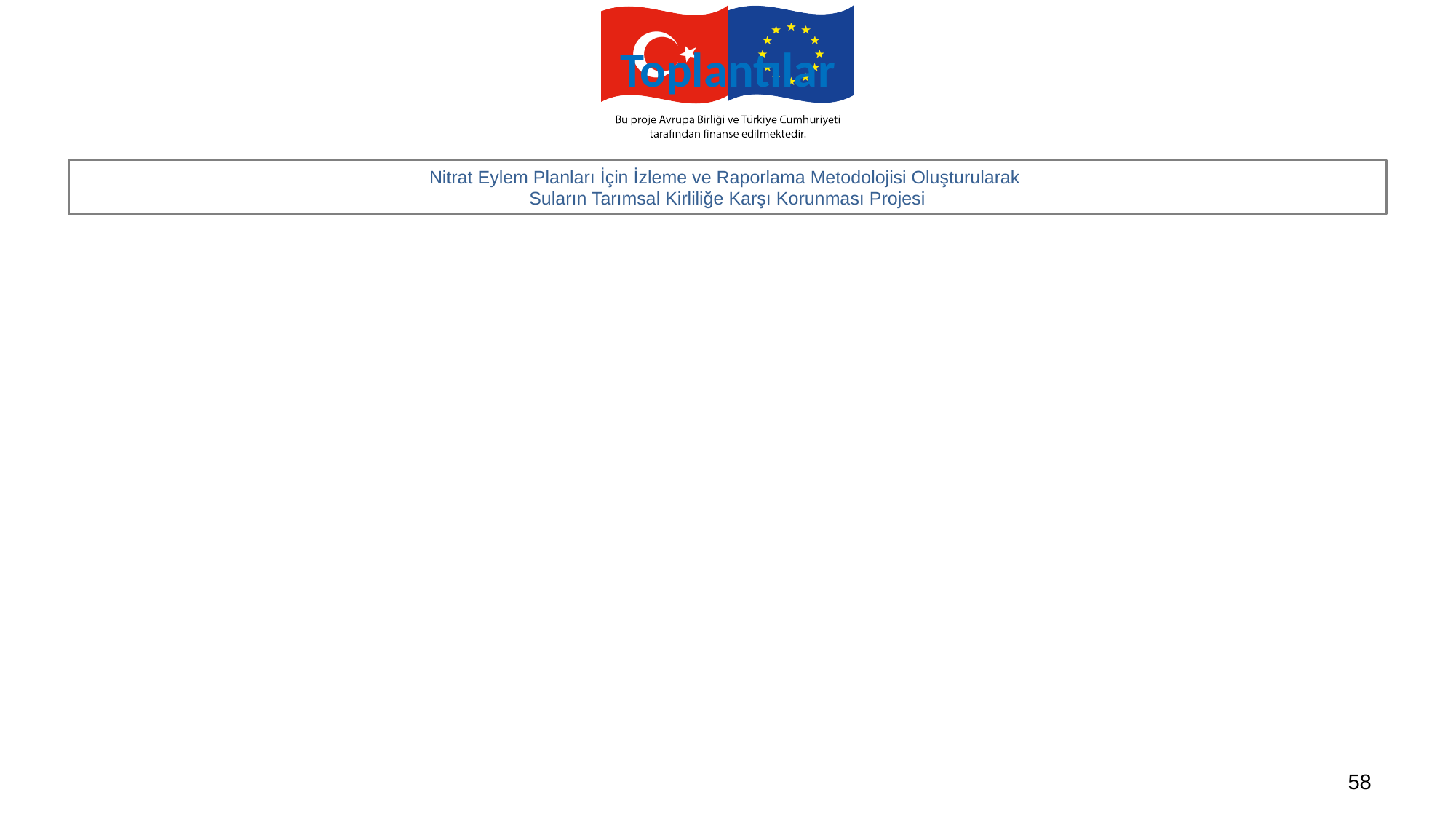

# Toplantılar
Toplantıya hazırlanmak
Gündemle ilgili bilgi
Toplantı konusunun başlığı
Kontak kişinin adı ve iletişim bilgileri
Tarih, zaman ve yer
58